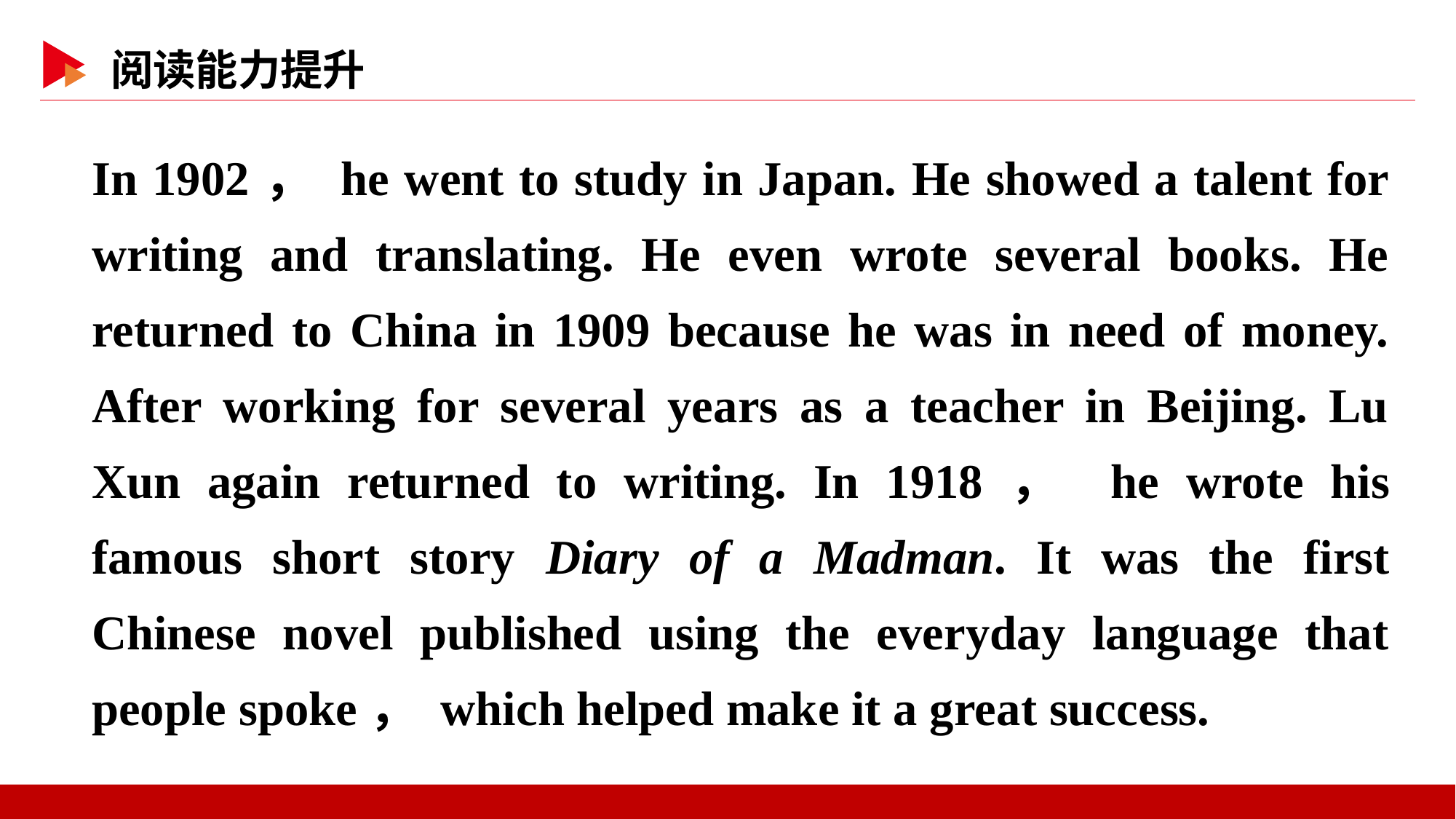

In 1902， he went to study in Japan. He showed a talent for writing and translating. He even wrote several books. He returned to China in 1909 because he was in need of money. After working for several years as a teacher in Beijing. Lu Xun again returned to writing. In 1918， he wrote his famous short story Diary of a Madman. It was the first Chinese novel published using the everyday language that people spoke， which helped make it a great success.